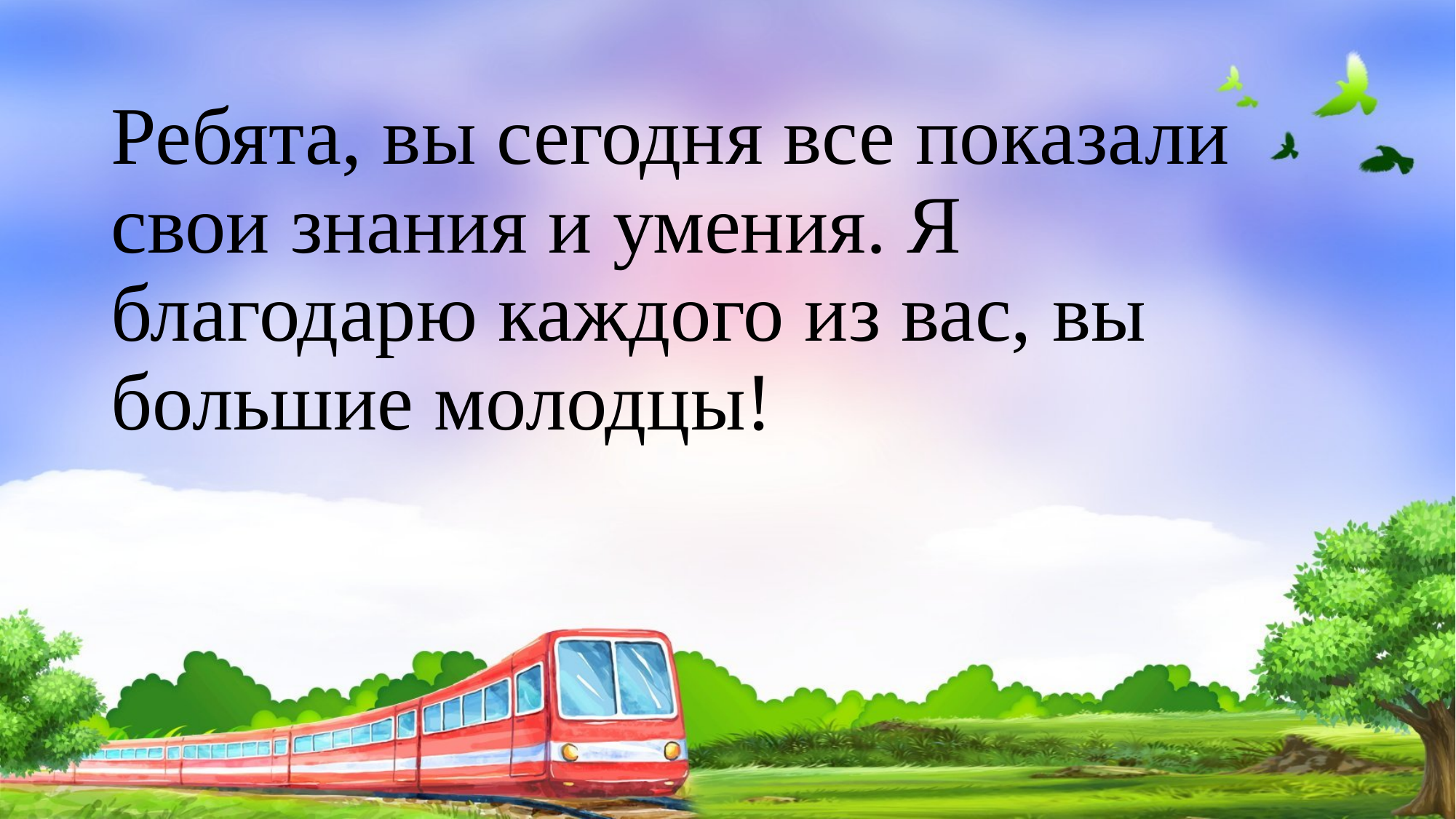

# Ребята, вы сегодня все показали свои знания и умения. Я благодарю каждого из вас, вы большие молодцы!